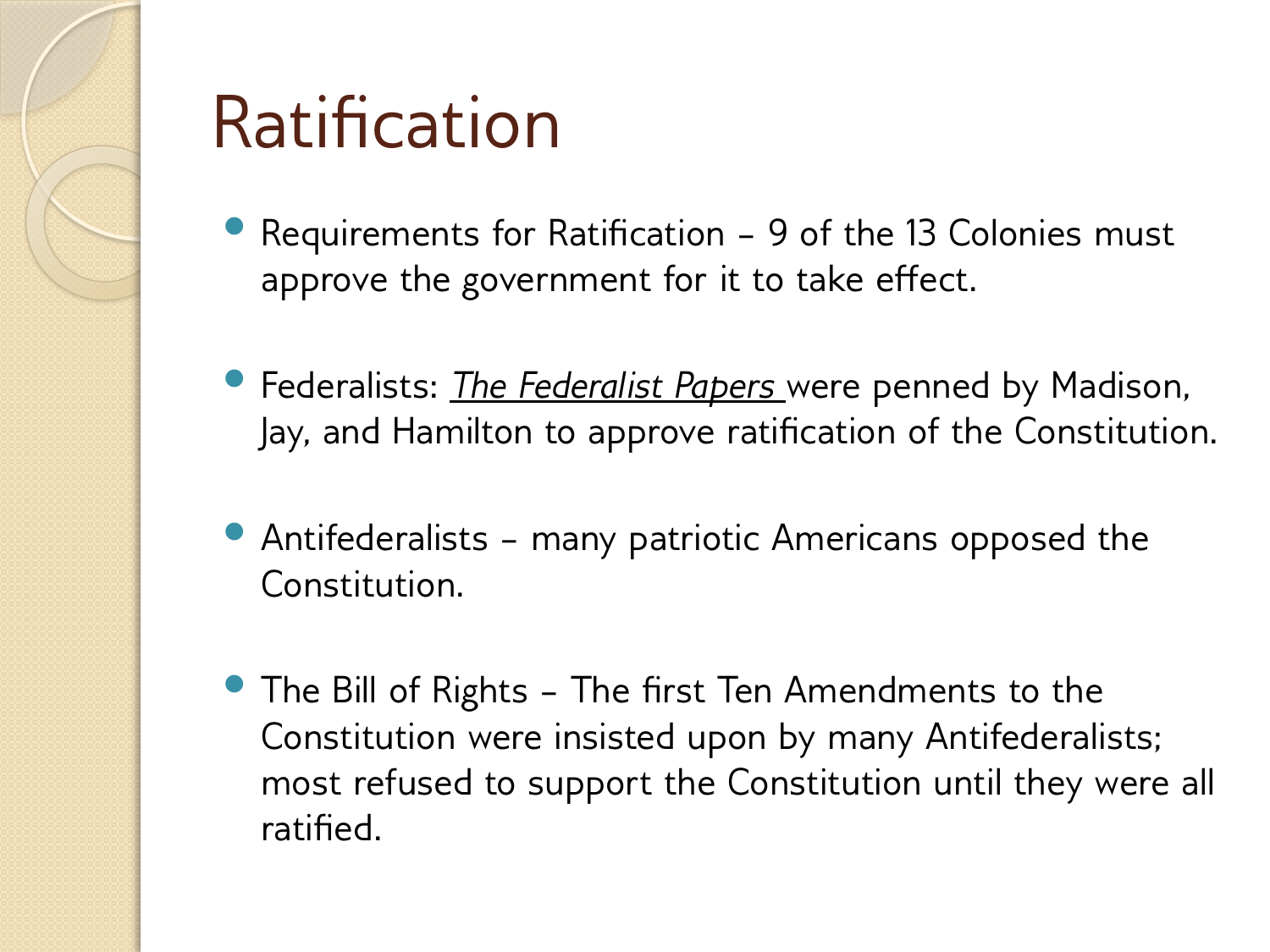

# Ratification
Requirements for Ratification – 9 of the 13 Colonies must approve the government for it to take effect.

Federalists: The Federalist Papers were penned by Madison, Jay, and Hamilton to approve ratification of the Constitution.

Antifederalists – many patriotic Americans opposed the Constitution.

The Bill of Rights – The first Ten Amendments to the Constitution were insisted upon by many Antifederalists; most refused to support the Constitution until they were all ratified.